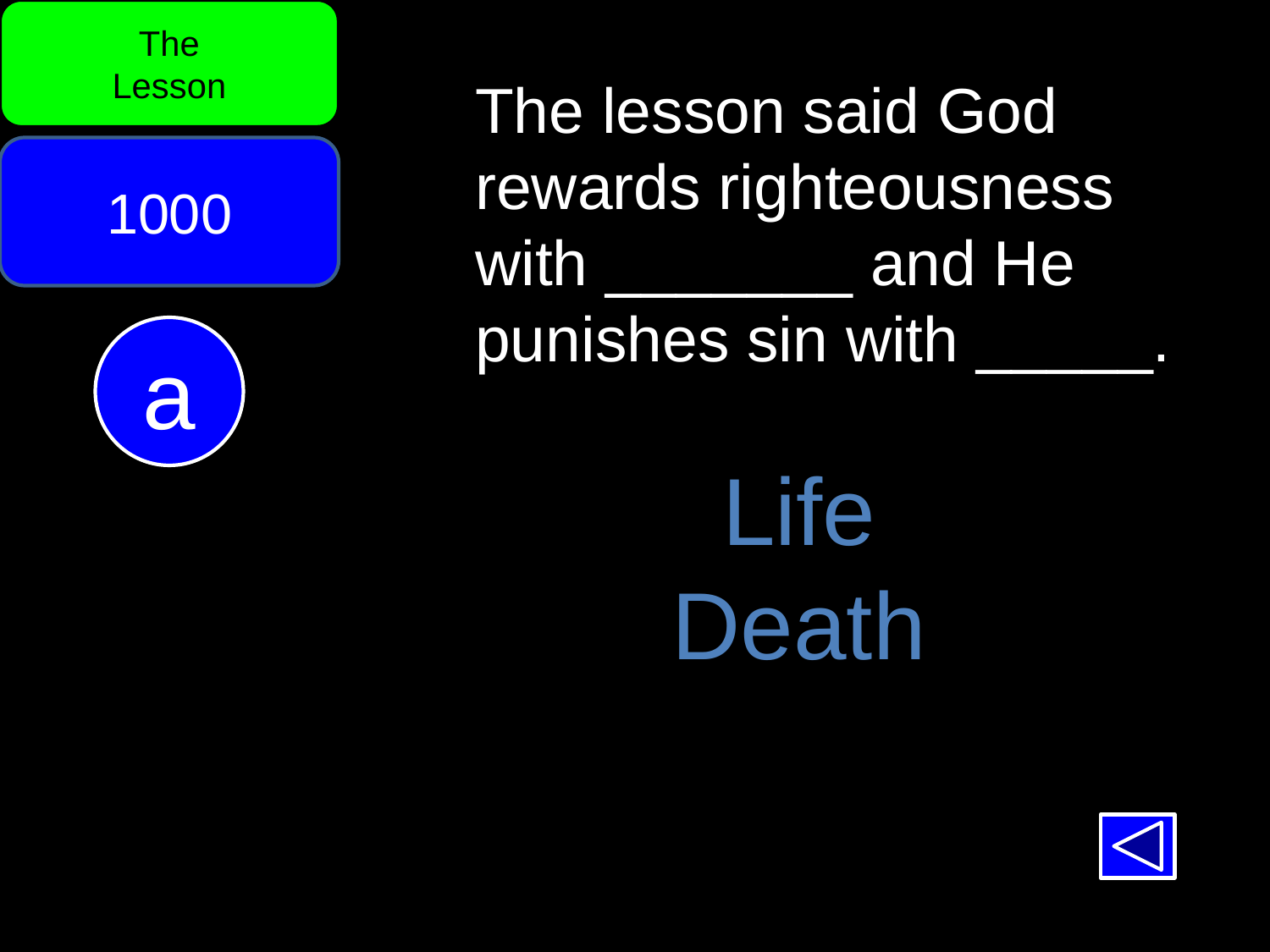

The
Lesson
The lesson said God
rewards righteousness
with _______ and He
punishes sin with _____.
1000
a
Life
Death